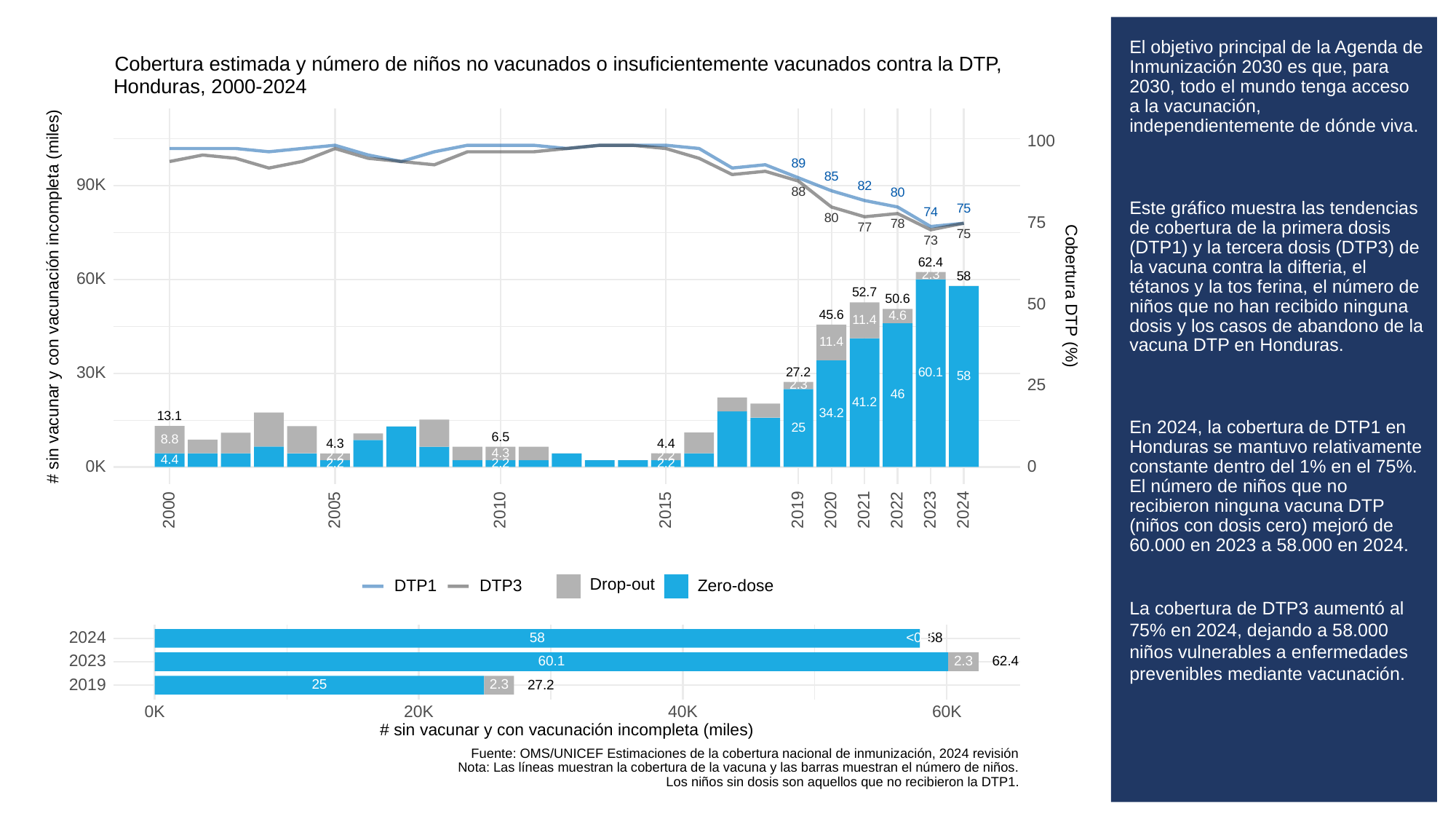

# El objetivo principal de la Agenda de Inmunización 2030 es que, para 2030, todo el mundo tenga acceso a la vacunación, independientemente de dónde viva.

Este gráfico muestra las tendencias de cobertura de la primera dosis (DTP1) y la tercera dosis (DTP3) de la vacuna contra la difteria, el tétanos y la tos ferina, el número de niños que no han recibido ninguna dosis y los casos de abandono de la vacuna DTP en Honduras.

En 2024, la cobertura de DTP1 en Honduras se mantuvo relativamente constante dentro del 1% en el 75%. El número de niños que no recibieron ninguna vacuna DTP (niños con dosis cero) mejoró de 60.000 en 2023 a 58.000 en 2024.

La cobertura de DTP3 aumentó al 75% en 2024, dejando a 58.000 niños vulnerables a enfermedades prevenibles mediante vacunación.

Cobertura estimada y número de niños no vacunados o insuficientemente vacunados contra la DTP,
Honduras, 2000-2024

100

89
85
90K
82

88
80
75
74
80
75
78
77
75

73
62.4
2.3
58

60K

52.7
# sin vacunar y con vacunación incompleta (miles)
Cobertura DTP (%)
50.6
50

45.6
4.6
11.4

11.4

30K
27.2
60.1
58

25
2.3

46

41.2

34.2

13.1

25

6.5

8.8
4.3
4.4

4.3
2.2
2.2

4.4
2.2
2.2
2.2

0K
0

2023
2000
2005
2010
2015
2019
2020
2021
2022
2024

Drop-out
DTP3
Zero-dose
DTP1

2024
58
<0.5
58

2023
2.3
60.1
62.4

2019
2.3
25
27.2

0K
20K
40K
60K
# sin vacunar y con vacunación incompleta (miles)
Fuente: OMS/UNICEF Estimaciones de la cobertura nacional de inmunización, 2024 revisión
Nota: Las líneas muestran la cobertura de la vacuna y las barras muestran el número de niños.
Los niños sin dosis son aquellos que no recibieron la DTP1.